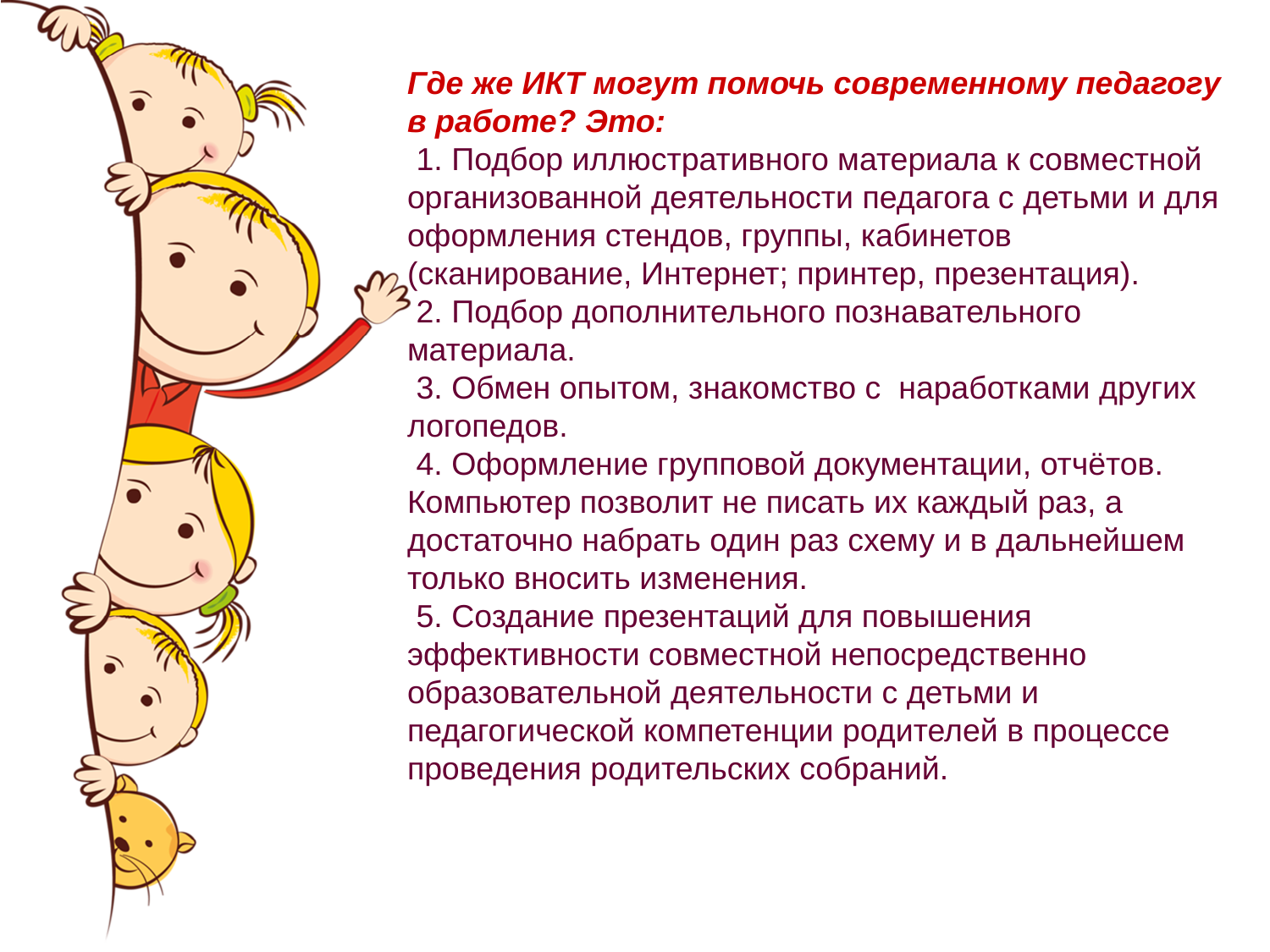

Где же ИКТ могут помочь современному педагогу в работе? Это:
 1. Подбор иллюстративного материала к совместной организованной деятельности педагога с детьми и для оформления стендов, группы, кабинетов (сканирование, Интернет; принтер, презентация).
 2. Подбор дополнительного познавательного материала.
 3. Обмен опытом, знакомство с  наработками других логопедов.
 4. Оформление групповой документации, отчётов. Компьютер позволит не писать их каждый раз, а достаточно набрать один раз схему и в дальнейшем только вносить изменения.
 5. Создание презентаций для повышения эффективности совместной непосредственно образовательной деятельности с детьми и педагогической компетенции родителей в процессе проведения родительских собраний.